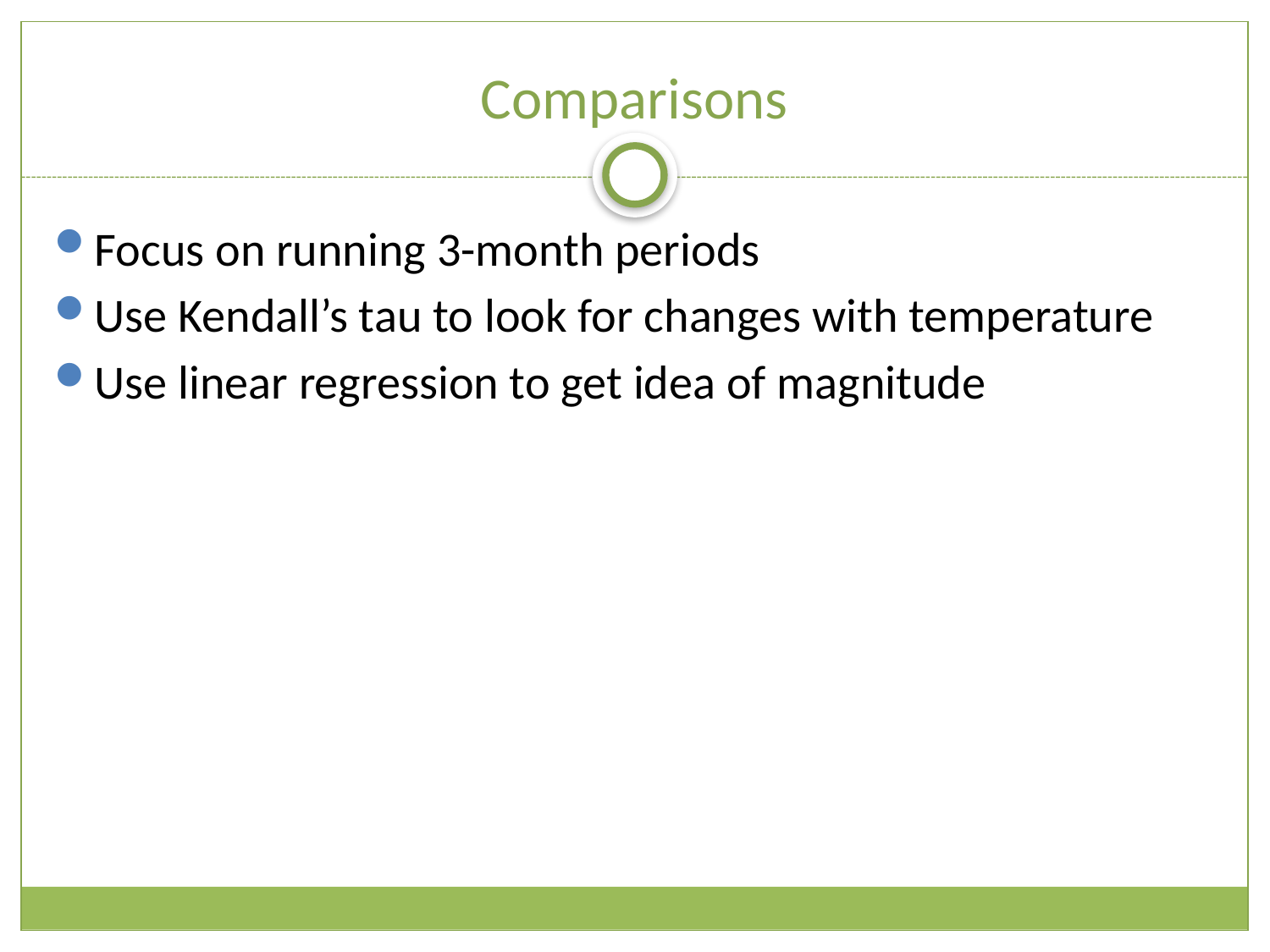

# Comparisons
Focus on running 3-month periods
Use Kendall’s tau to look for changes with temperature
Use linear regression to get idea of magnitude